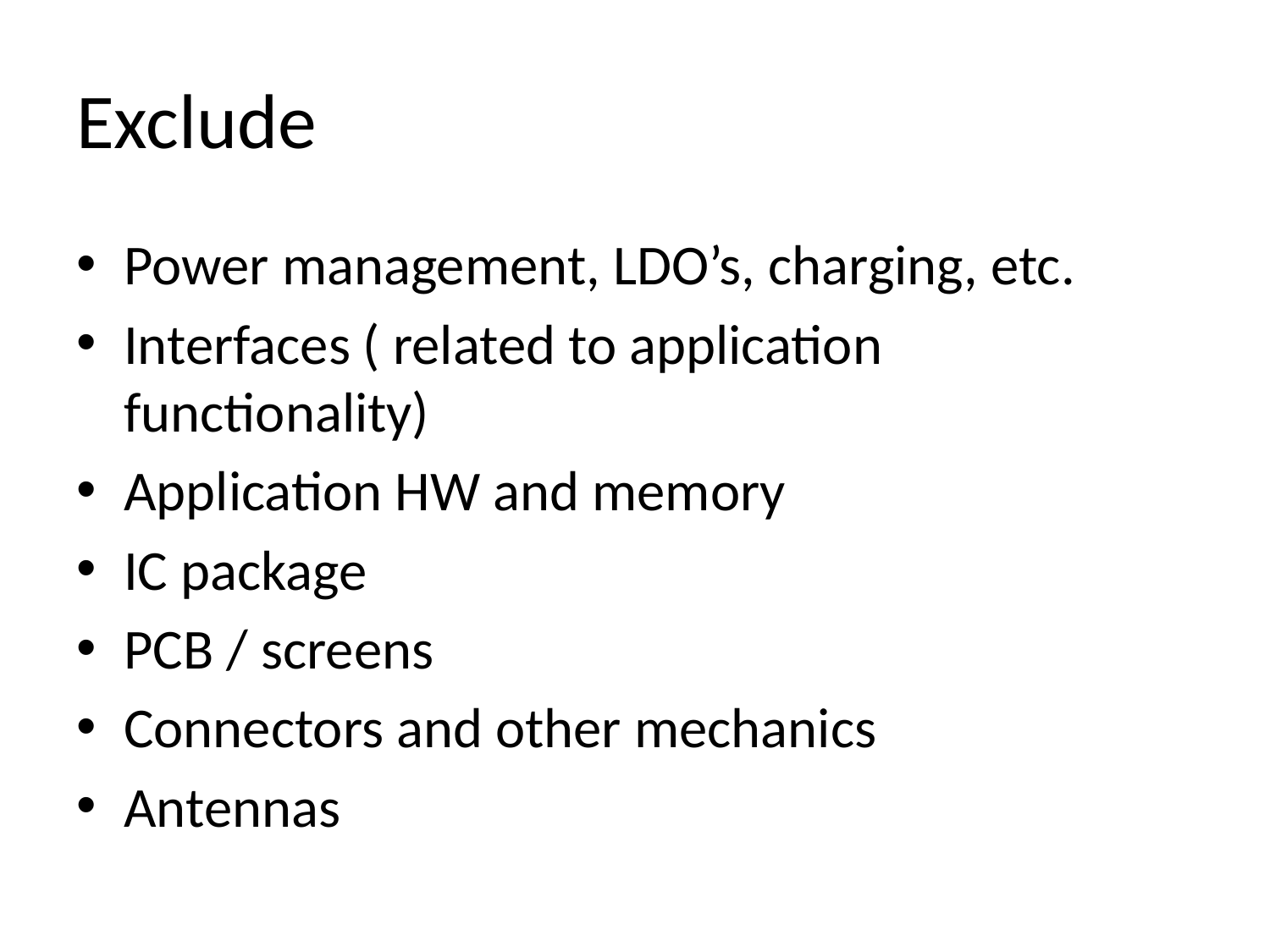

# Exclude
Power management, LDO’s, charging, etc.
Interfaces ( related to application functionality)
Application HW and memory
IC package
PCB / screens
Connectors and other mechanics
Antennas